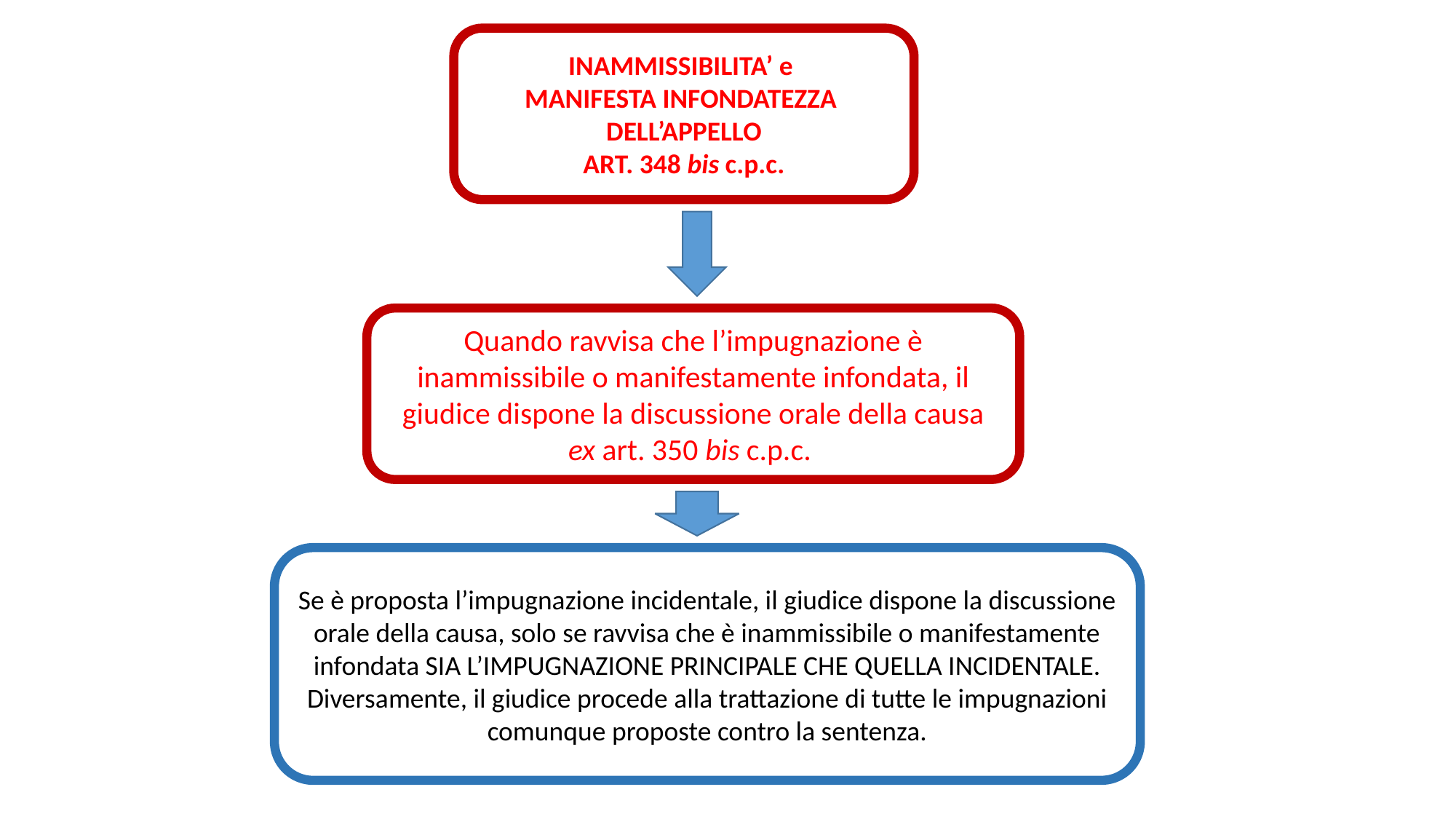

INAMMISSIBILITA’ e
MANIFESTA INFONDATEZZA
DELL’APPELLO
ART. 348 bis c.p.c.

Quando ravvisa che l’impugnazione è inammissibile o manifestamente infondata, il giudice dispone la discussione orale della causa ex art. 350 bis c.p.c.

Se è proposta l’impugnazione incidentale, il giudice dispone la discussione orale della causa, solo se ravvisa che è inammissibile o manifestamente infondata SIA L’IMPUGNAZIONE PRINCIPALE CHE QUELLA INCIDENTALE. Diversamente, il giudice procede alla trattazione di tutte le impugnazioni comunque proposte contro la sentenza.